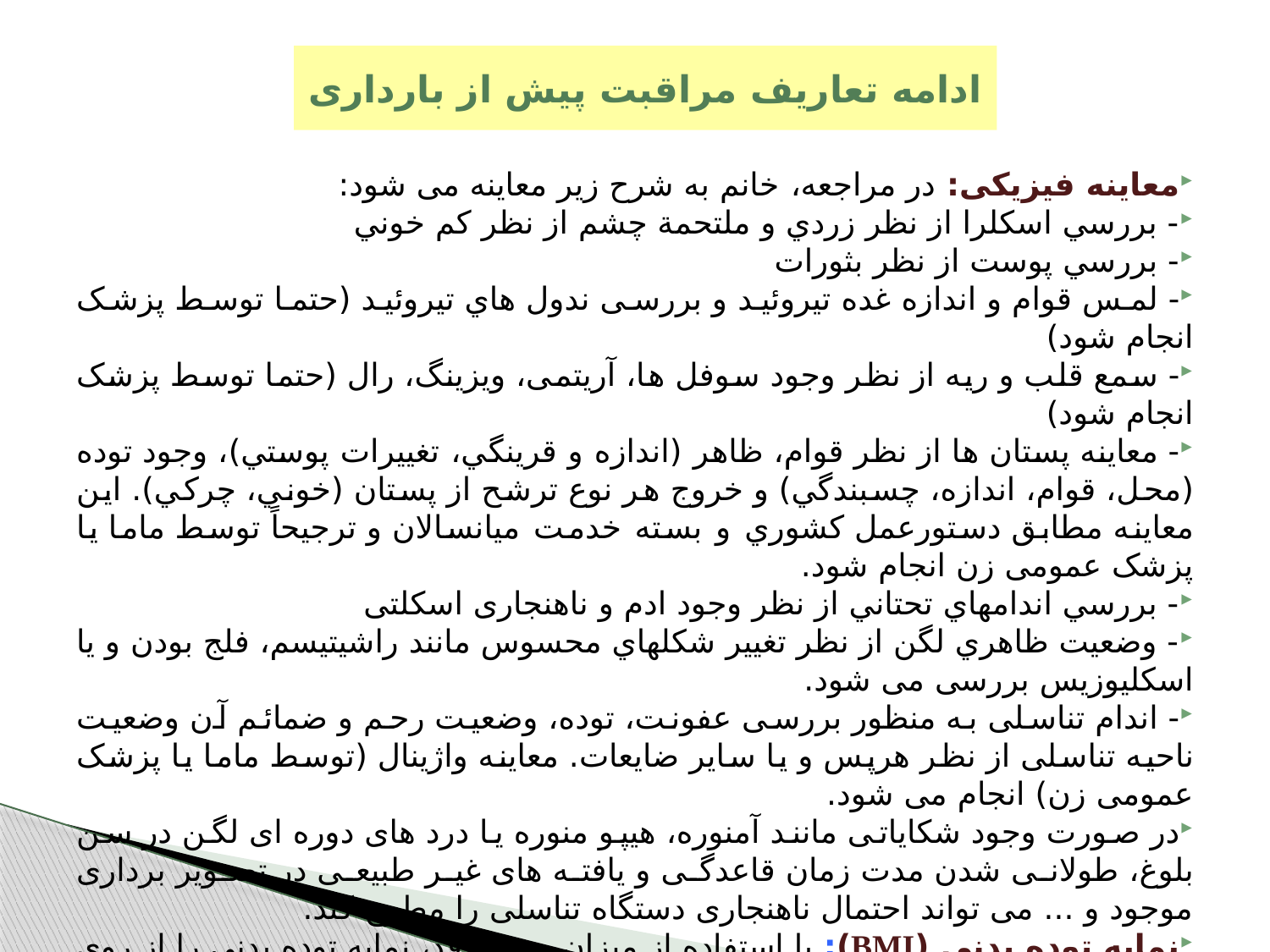

# ادامه تعاریف مراقبت پیش از بارداری
معاینه فیزیکی: در مراجعه، خانم به شرح زیر معاینه می شود:
- بررسي اسكلرا از نظر زردي و ملتحمة چشم از نظر كم خوني
- بررسي پوست از نظر بثورات
- لمس قوام و اندازه غده تيروئيد و بررسی ندول هاي تيروئيد (حتما توسط پزشک انجام شود)
- سمع قلب و ريه از نظر وجود سوفل ها، آریتمی، ویزینگ، رال (حتما توسط پزشک انجام شود)
- معاینه پستان ها از نظر قوام، ظاهر (اندازه و قرينگي، تغييرات پوستي)، وجود توده (محل، قوام، اندازه، چسبندگي) و خروج هر نوع ترشح از پستان (خوني، چركي). اين معاينه مطابق دستورعمل كشوري و بسته خدمت میانسالان و ترجیحاً توسط ماما یا پزشک عمومی زن انجام شود.
- بررسي اندامهاي تحتاني از نظر وجود ادم و ناهنجاری اسکلتی
- وضعيت ظاهري لگن از نظر تغيير شكلهاي محسوس مانند راشيتيسم، فلج بودن و یا اسكليوزيس بررسی می شود.
- اندام تناسلی به منظور بررسی عفونت، توده، وضعیت رحم و ضمائم آن وضعیت ناحیه تناسلی از نظر هرپس و یا سایر ضایعات. معاینه واژینال (توسط ماما یا پزشک عمومی زن) انجام می شود.
در صورت وجود شکایاتی مانند آمنوره، هیپو منوره یا درد های دوره ای لگن در سن بلوغ، طولانی شدن مدت زمان قاعدگی و یافته های غیر طبیعی در تصویر برداری موجود و ... می تواند احتمال ناهنجاری دستگاه تناسلی را مطرح کند.
نمایه توده بدنی (BMI): با استفاده از میزان وزن و قد، نمایه توده بدنی را از روی نمودار نوموگرام محاسبه کنید. نمايه توده بدني، وزن (كيلوگرم) تقسيم بر مجذور قد (متر) است.